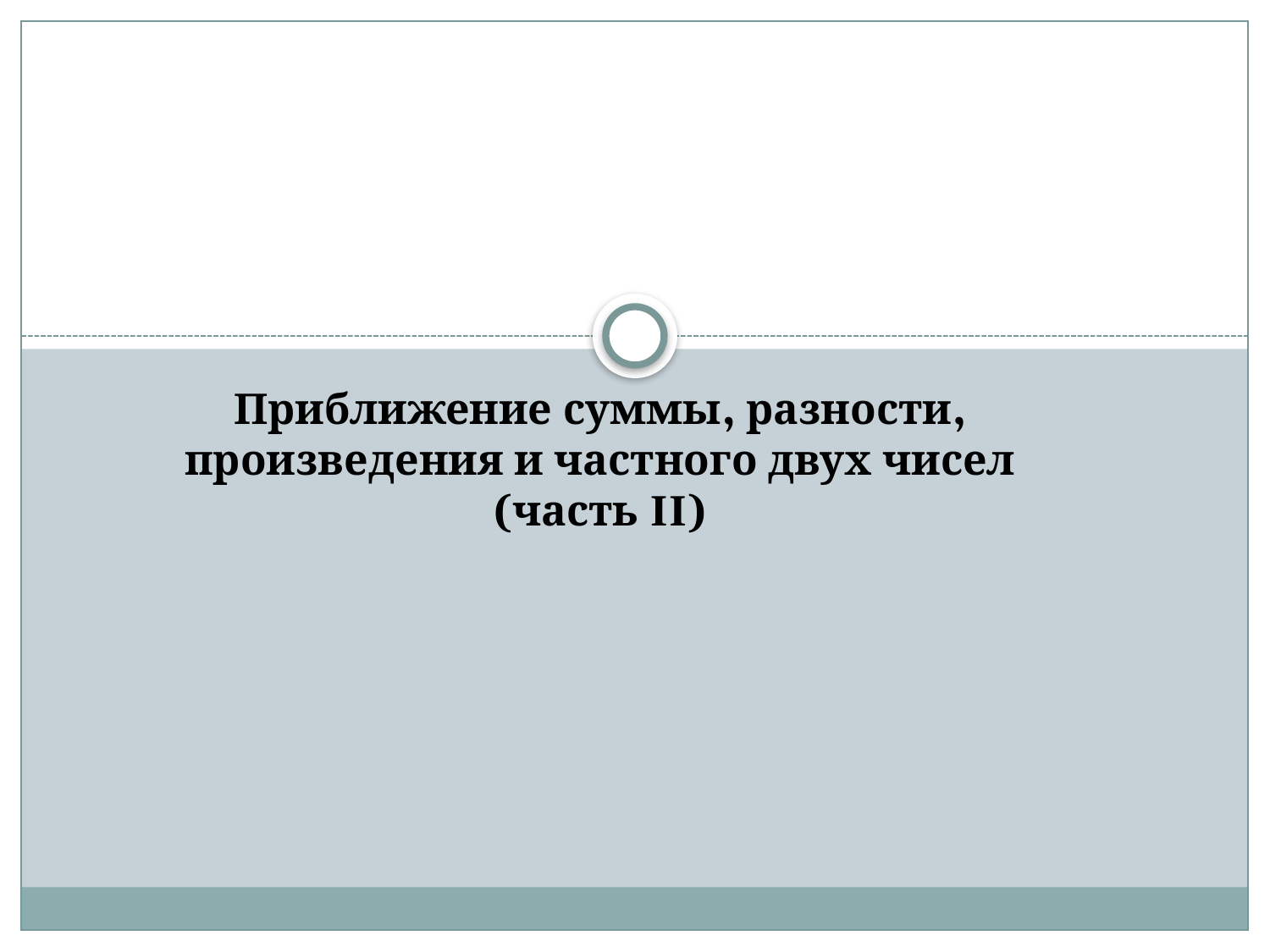

#
Приближение суммы, разности, произведения и частного двух чисел
(часть II)